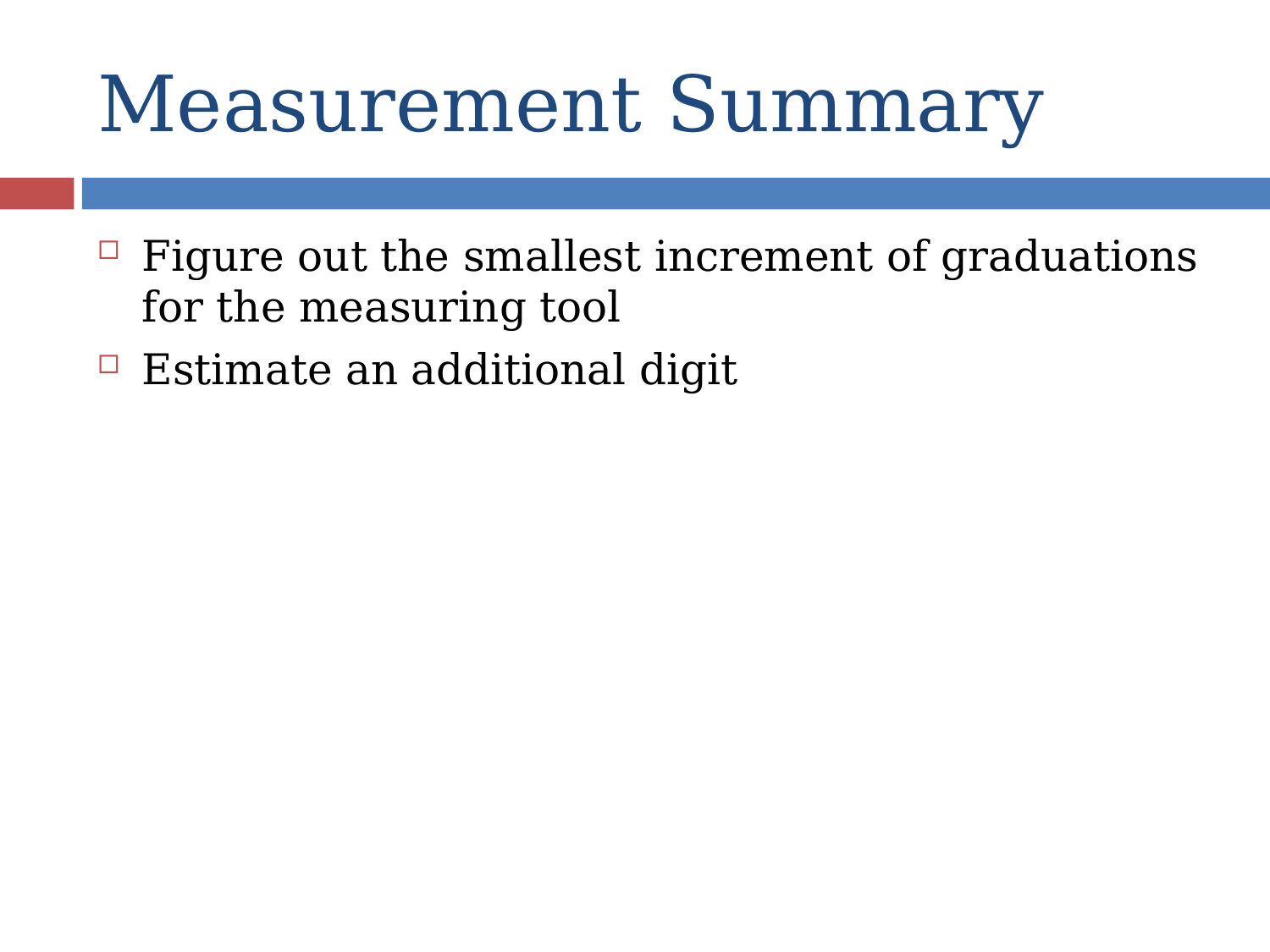

# Measurement Summary
Figure out the smallest increment of graduations for the measuring tool
Estimate an additional digit